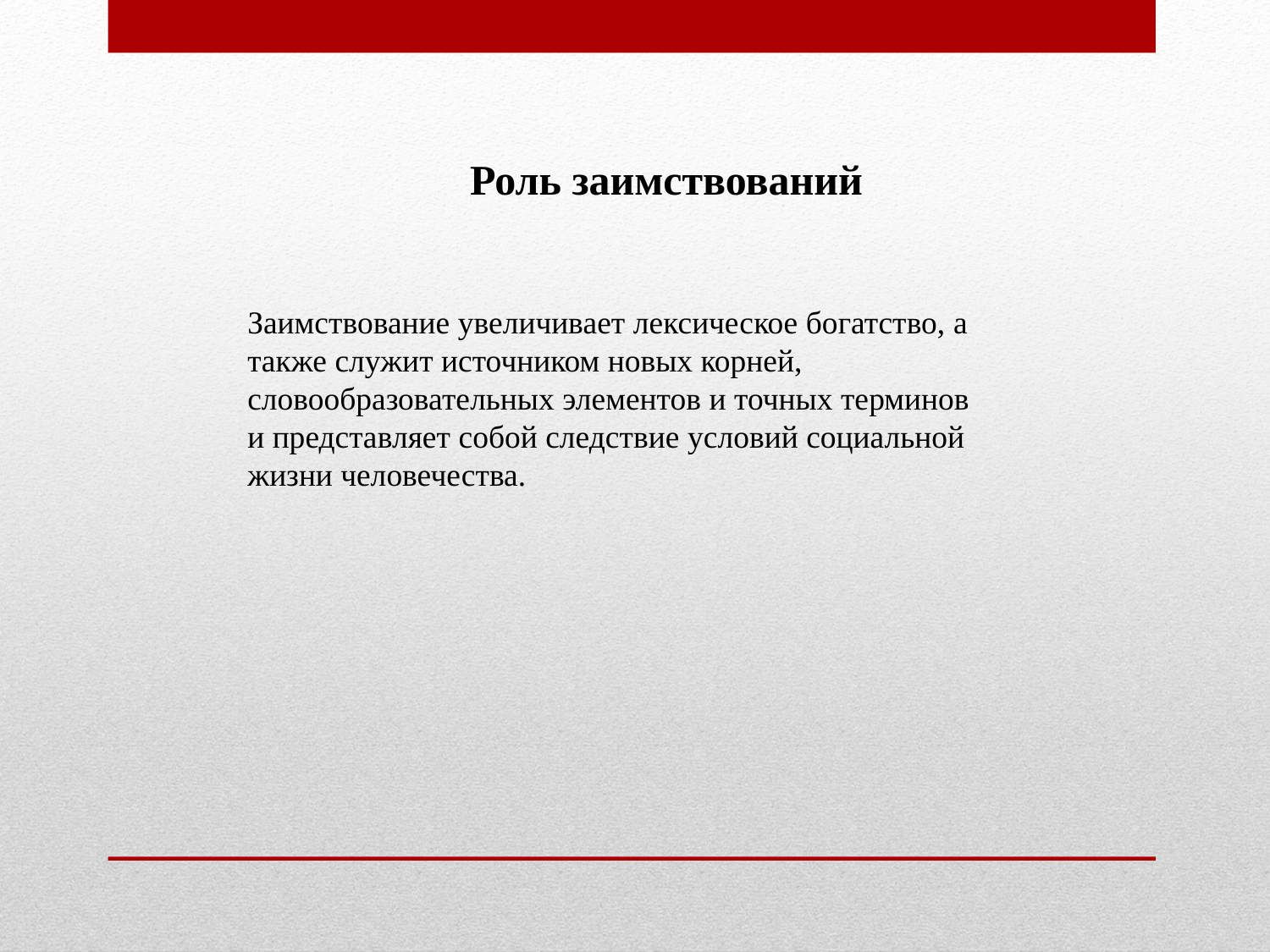

Роль заимствований
Заимствование увеличивает лексическое богатство, а также служит источником новых корней, словообразовательных элементов и точных терминов и представляет собой следствие условий социальной жизни человечества.